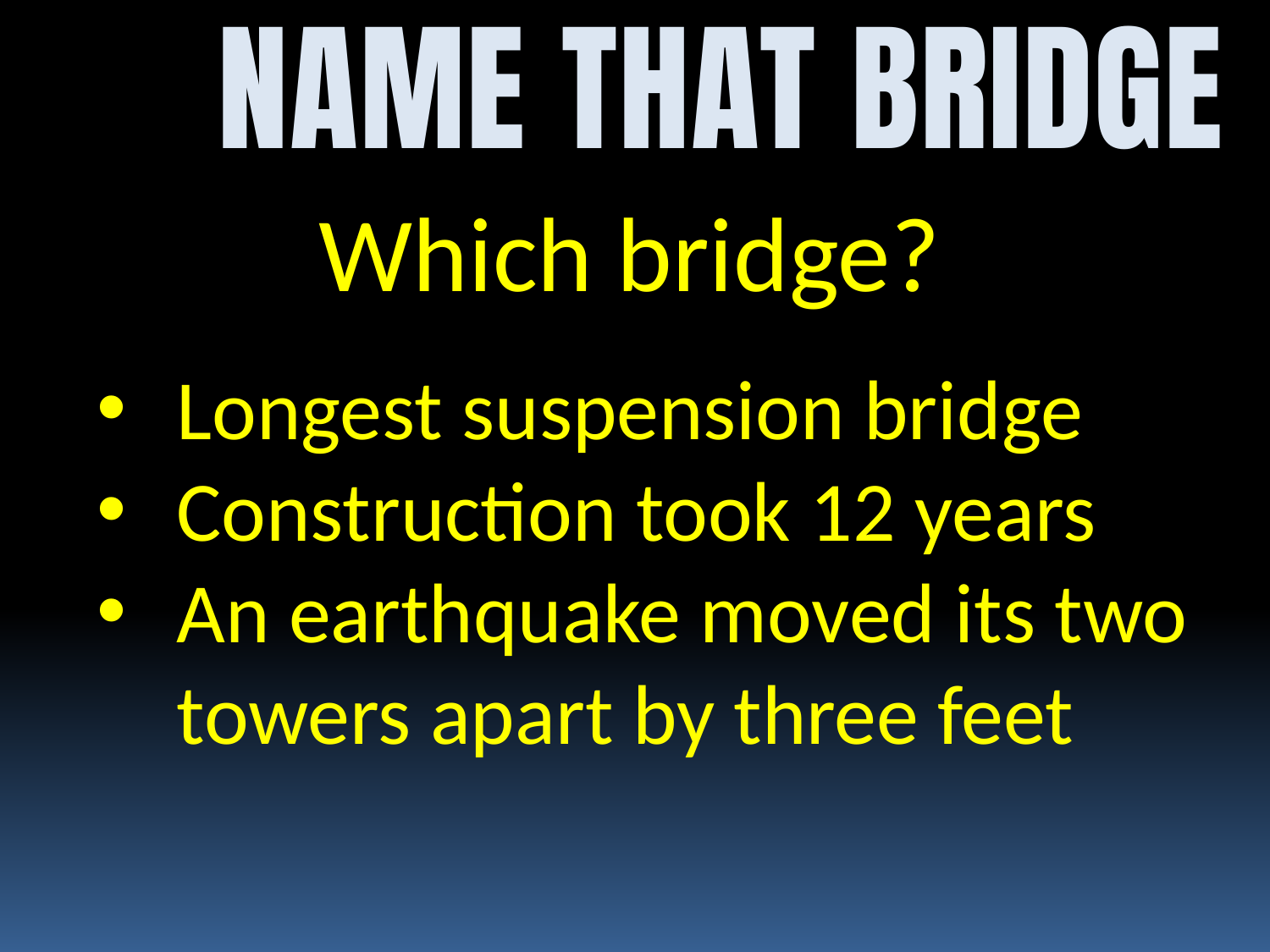

NAME THAT BRIDGE
Which bridge?
Longest suspension bridge
Construction took 12 years
An earthquake moved its two towers apart by three feet